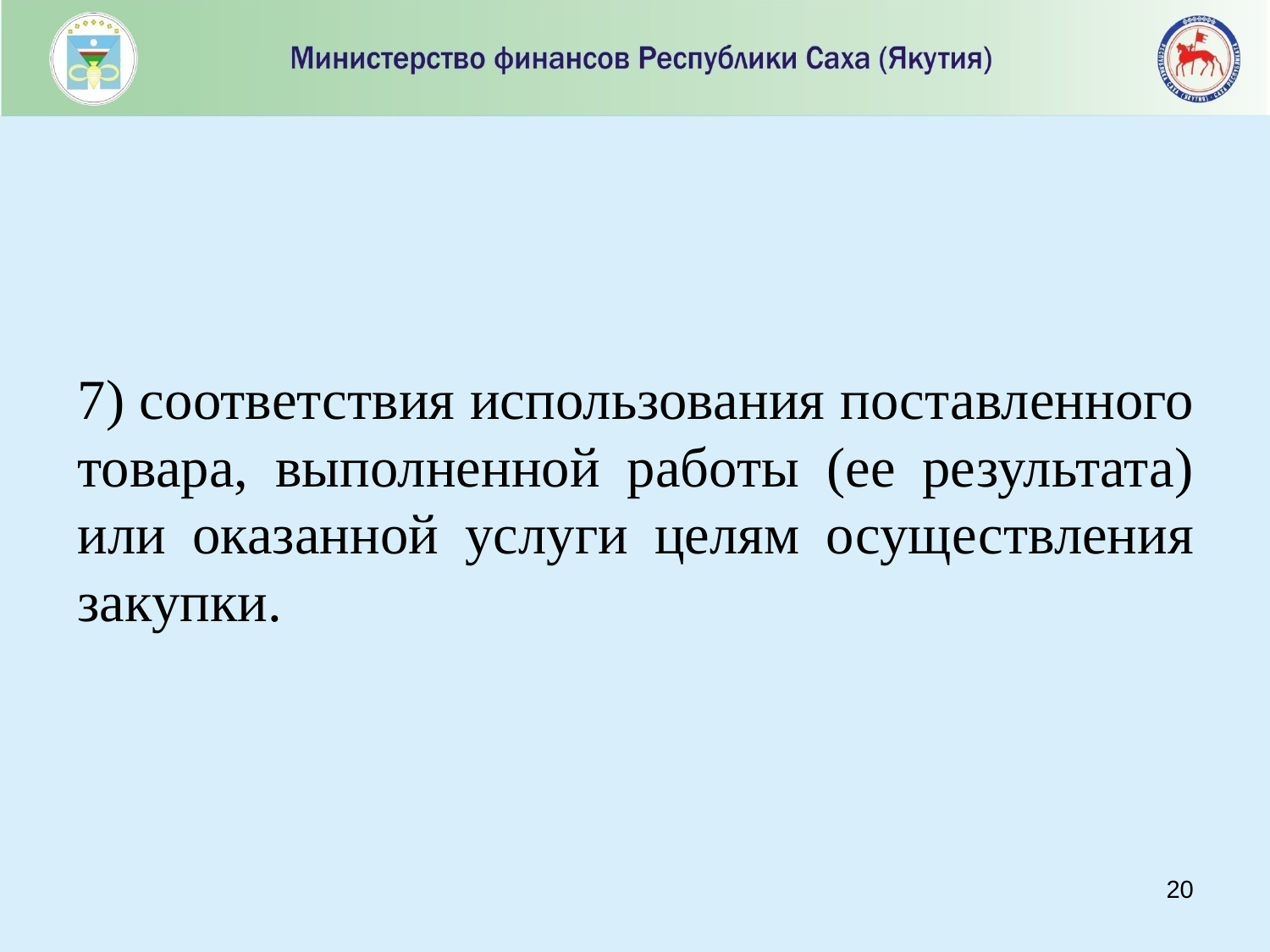

#
7) соответствия использования поставленного товара, выполненной работы (ее результата) или оказанной услуги целям осуществления закупки.

20